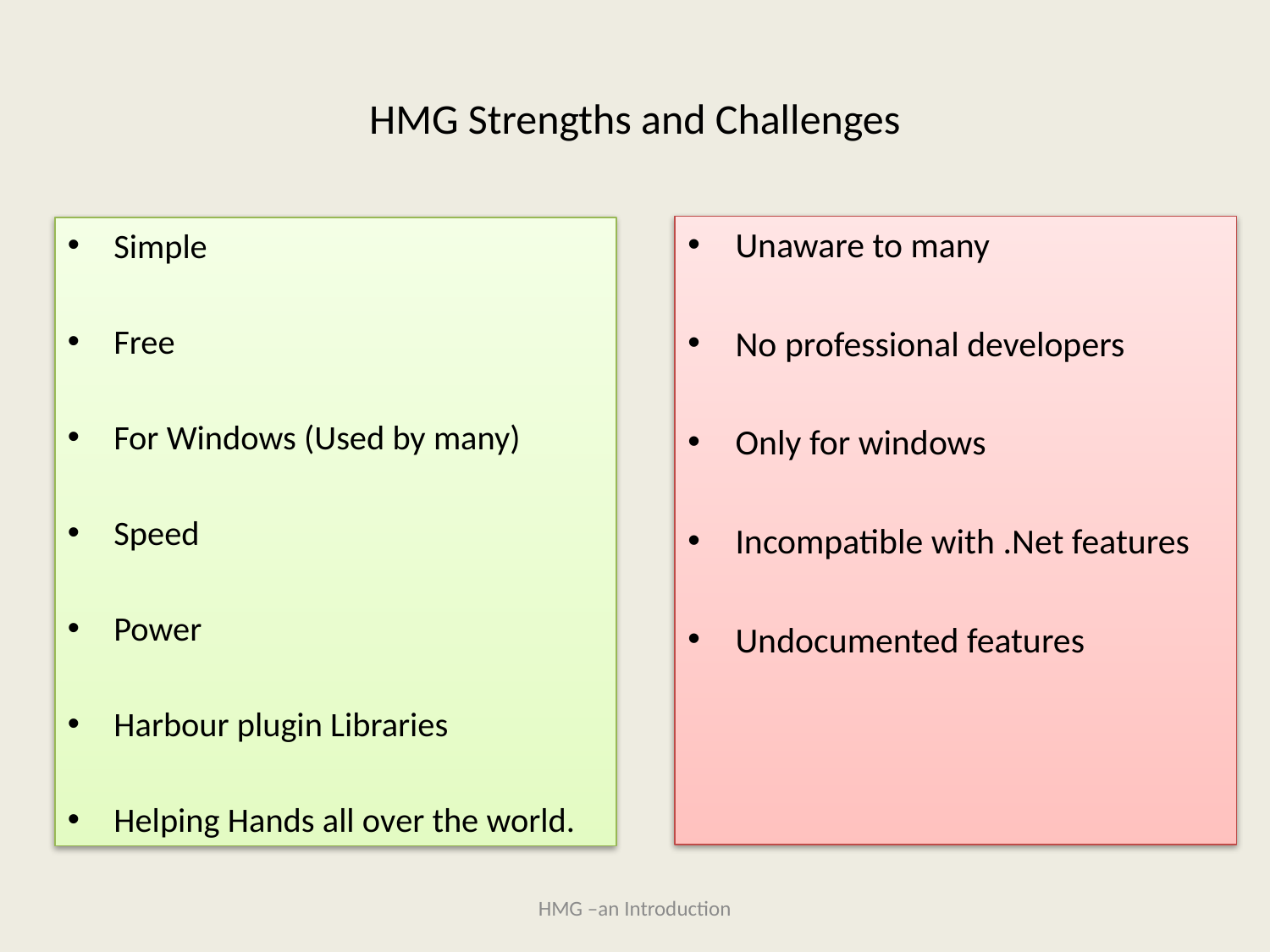

# HMG Strengths and Challenges
Unaware to many

No professional developers

Only for windows

Incompatible with .Net features

Undocumented features
Simple

Free

For Windows (Used by many)

Speed

Power

Harbour plugin Libraries

Helping Hands all over the world.

HMG –an Introduction